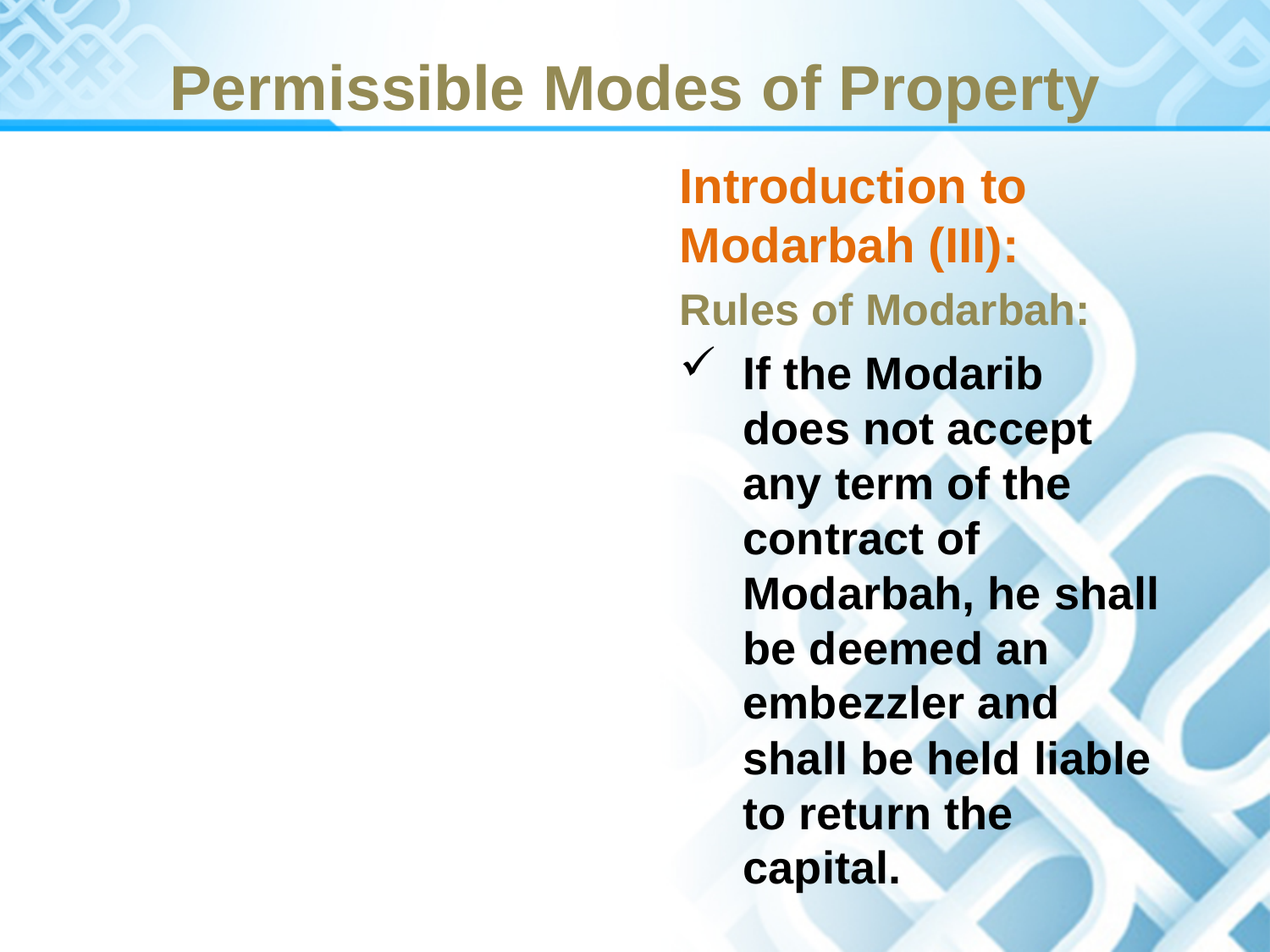

Permissible Modes of Property
Introduction to Modarbah (III):
Rules of Modarbah:
If the Modarib does not accept any term of the contract of Modarbah, he shall be deemed an embezzler and shall be held liable to return the capital.